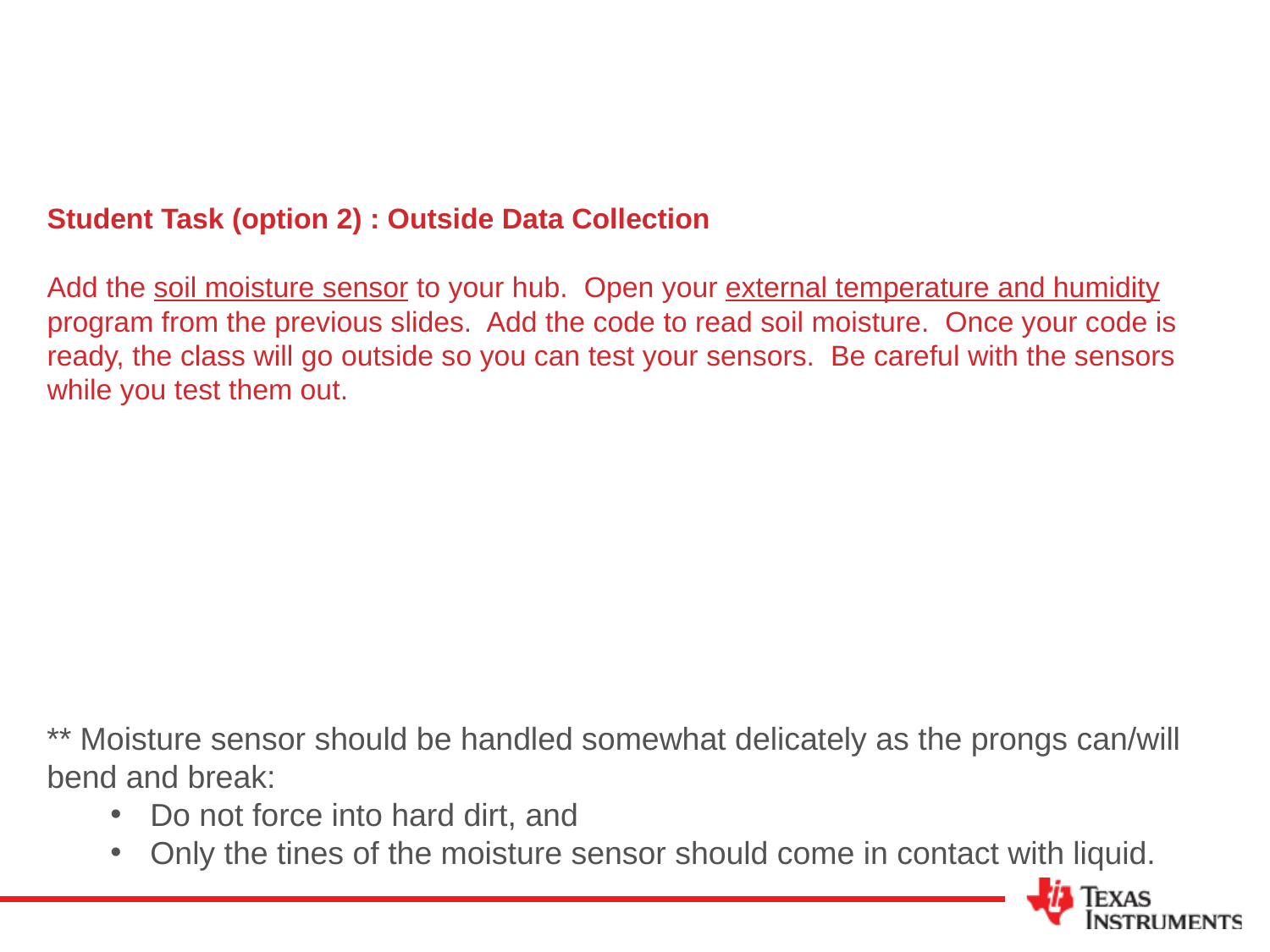

# Student Task (option 2) : Outside Data Collection Add the soil moisture sensor to your hub.  Open your external temperature and humidity program from the previous slides.  Add the code to read soil moisture.  Once your code is ready, the class will go outside so you can test your sensors.  Be careful with the sensors while you test them out.
** Moisture sensor should be handled somewhat delicately as the prongs can/will bend and break:
Do not force into hard dirt, and
Only the tines of the moisture sensor should come in contact with liquid.